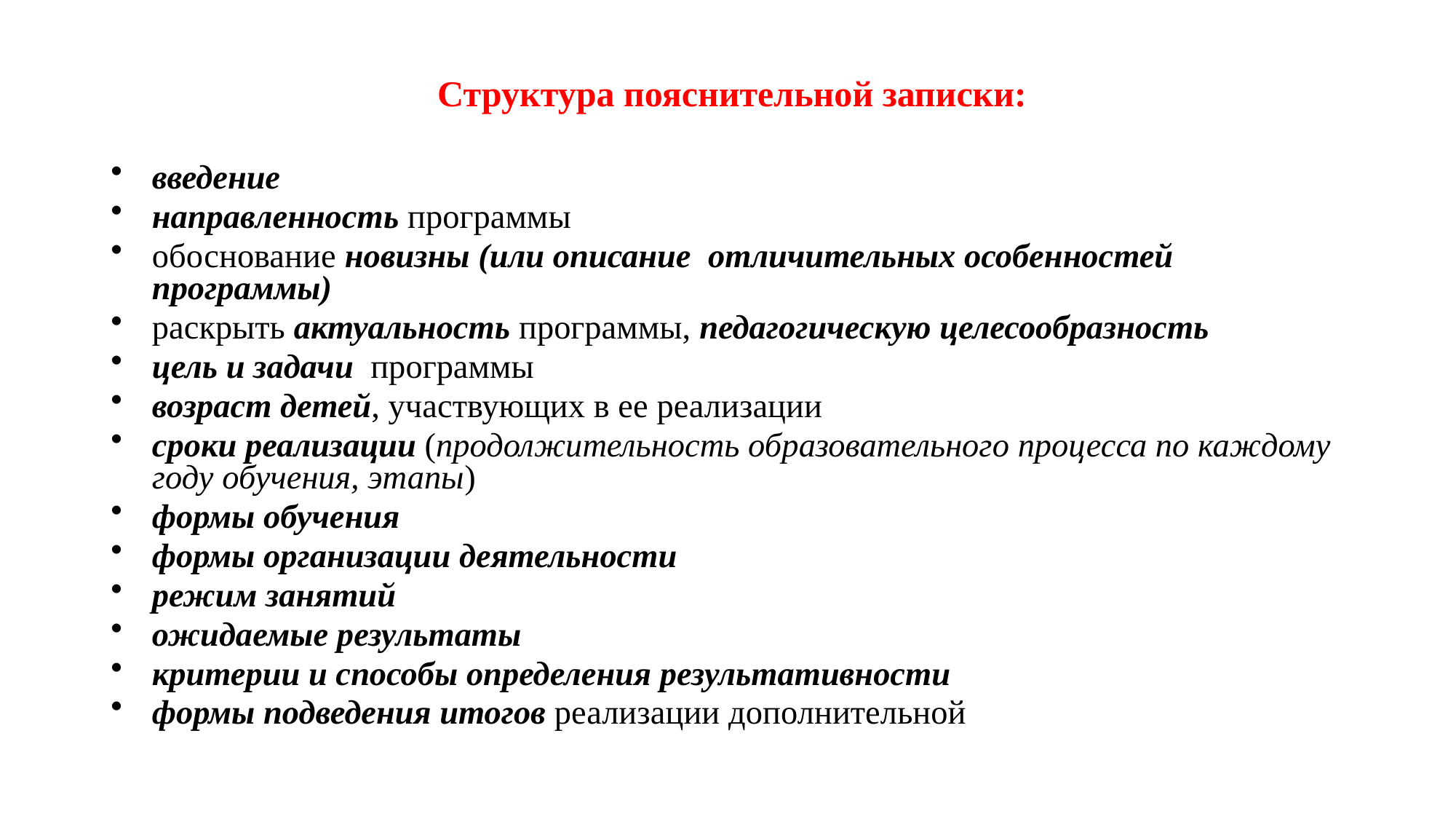

# Структура пояснительной записки:
введение
направленность программы
обоснование новизны (или описание  отличительных особенностей программы)
раскрыть актуальность программы, педагогическую целесообразность
цель и задачи  программы
возраст детей, участвующих в ее реализации
сроки реализации (продолжительность образовательного процесса по каждому году обучения, этапы)
формы обучения
формы организации деятельности
режим занятий
ожидаемые результаты
критерии и способы определения результативности
формы подведения итогов реализации дополнительной